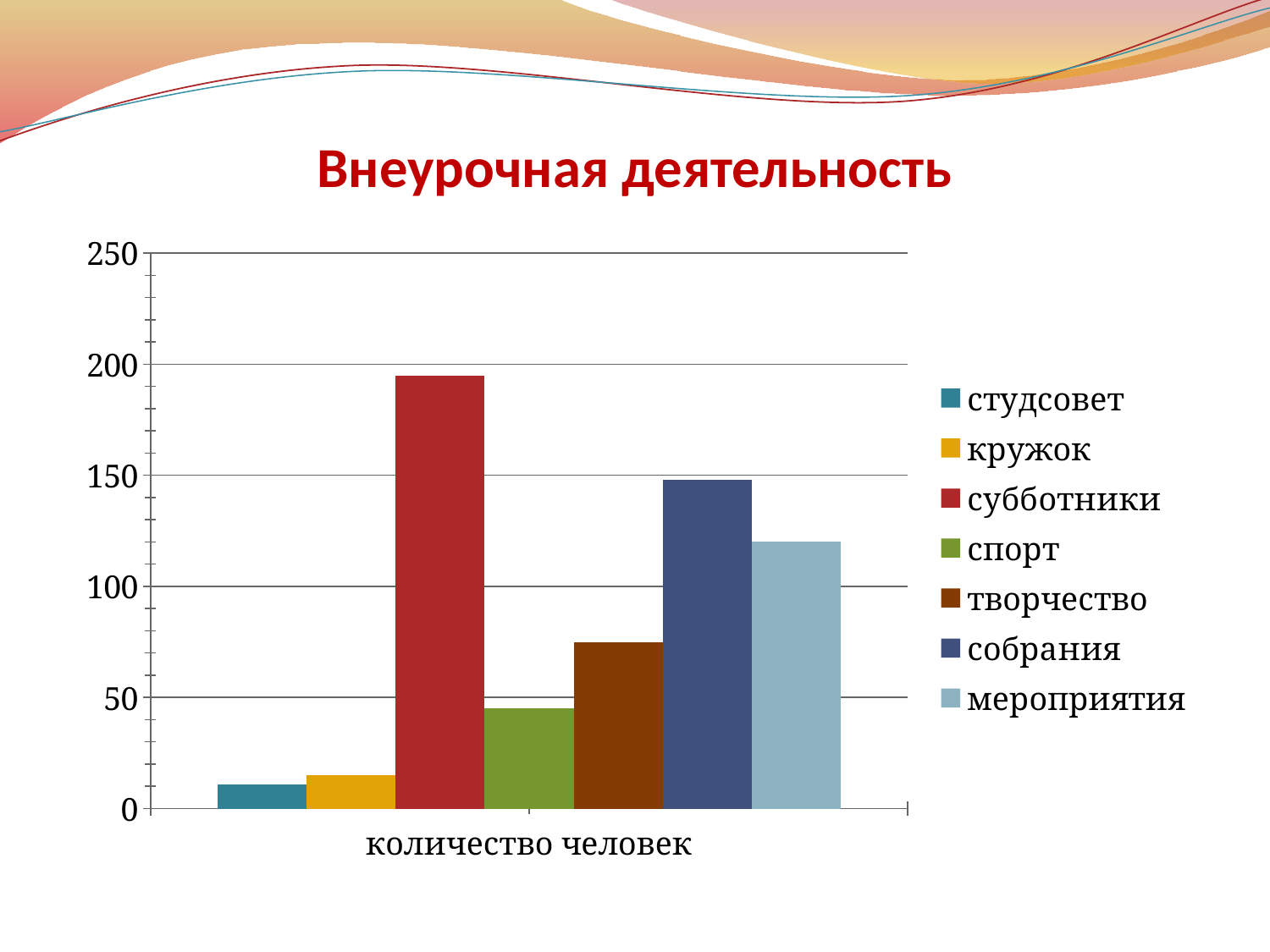

# Внеурочная деятельность

### Chart

| Category | студсовет | кружок | субботники | спорт | творчество | собрания | мероприятия |
|---|---|---|---|---|---|---|---|
| количество человек | 11.0 | 15.0 | 195.0 | 45.0 | 75.0 | 148.0 | 120.0 |